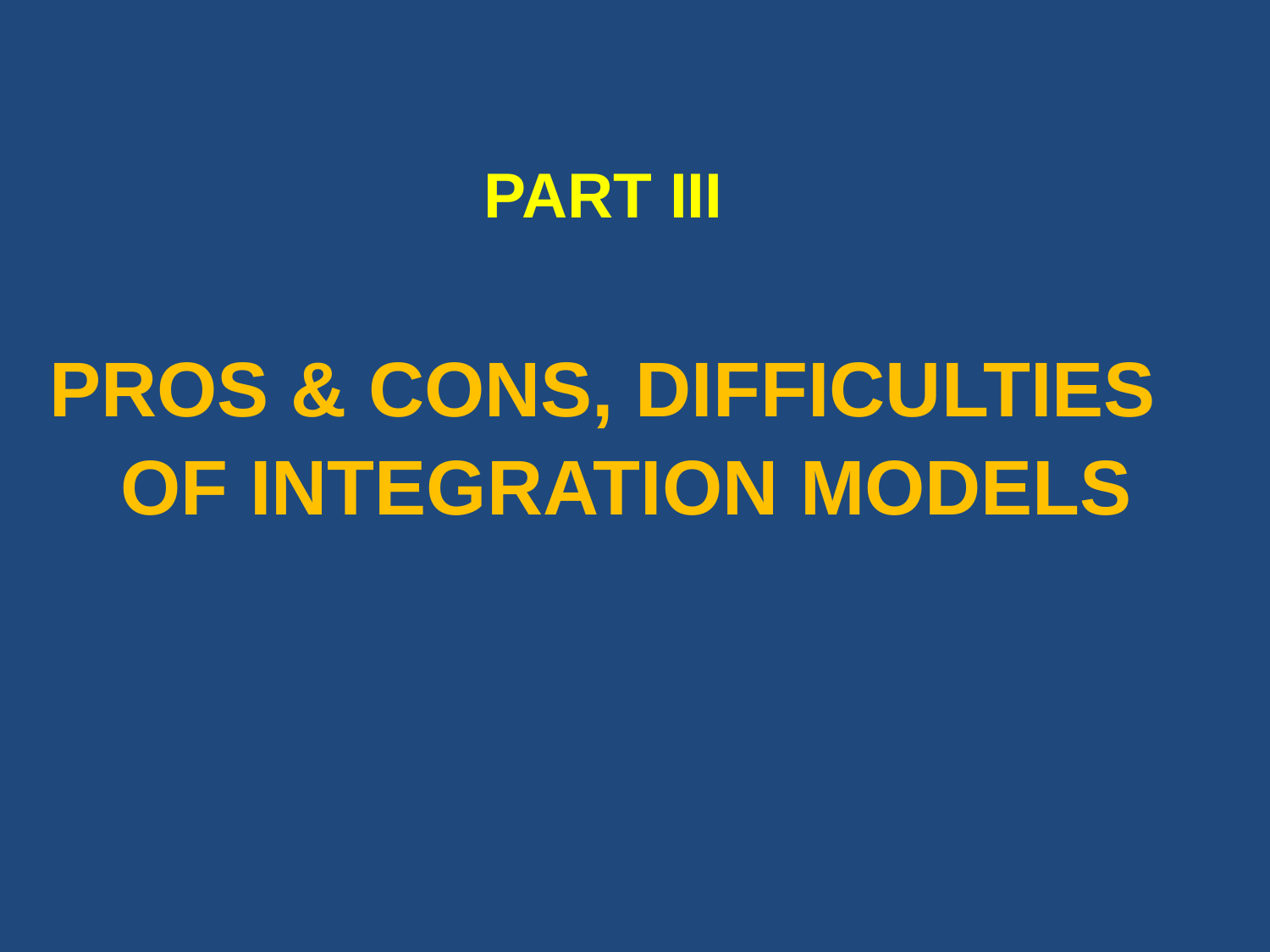

# PART III

PROS & CONS, DIFFICULTIES OF INTEGRATION MODELS